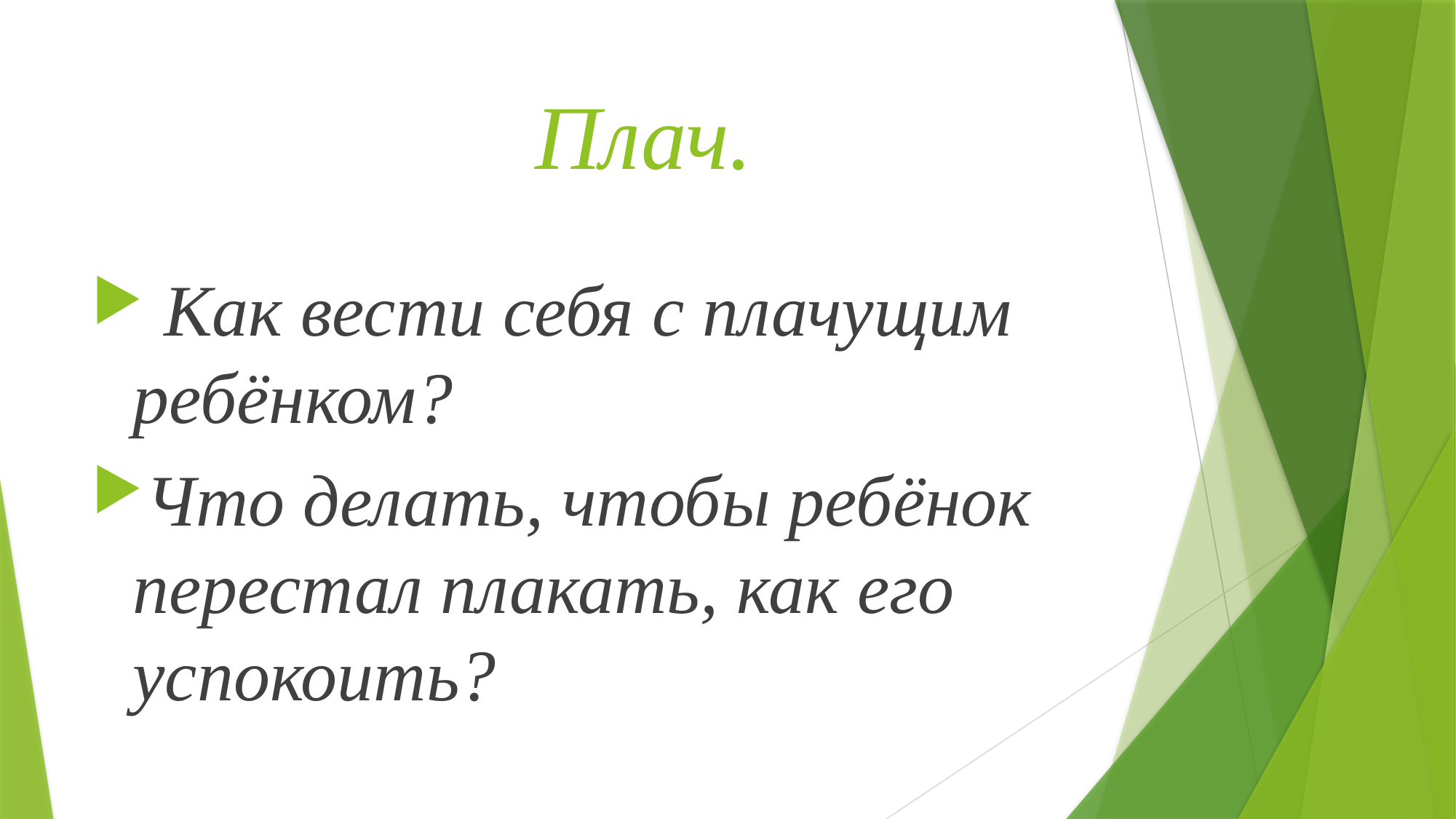

# Плач.
 Как вести себя с плачущим ребёнком?
Что делать, чтобы ребёнок перестал плакать, как его успокоить?